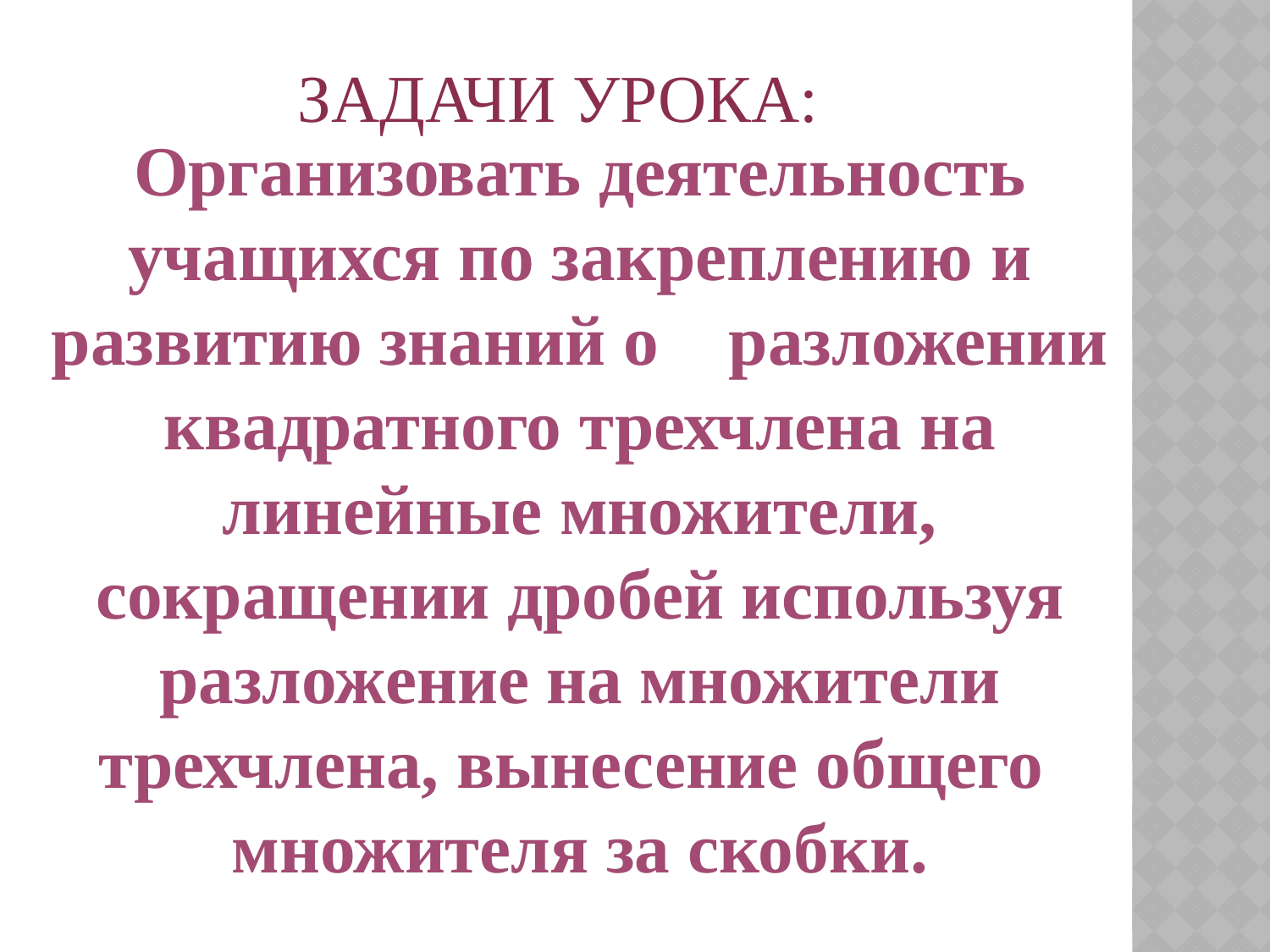

# Задачи урока:
Организовать деятельность учащихся по закреплению и развитию знаний о    разложении квадратного трехчлена на линейные множители, сокращении дробей используя разложение на множители трехчлена, вынесение общего  множителя за скобки.